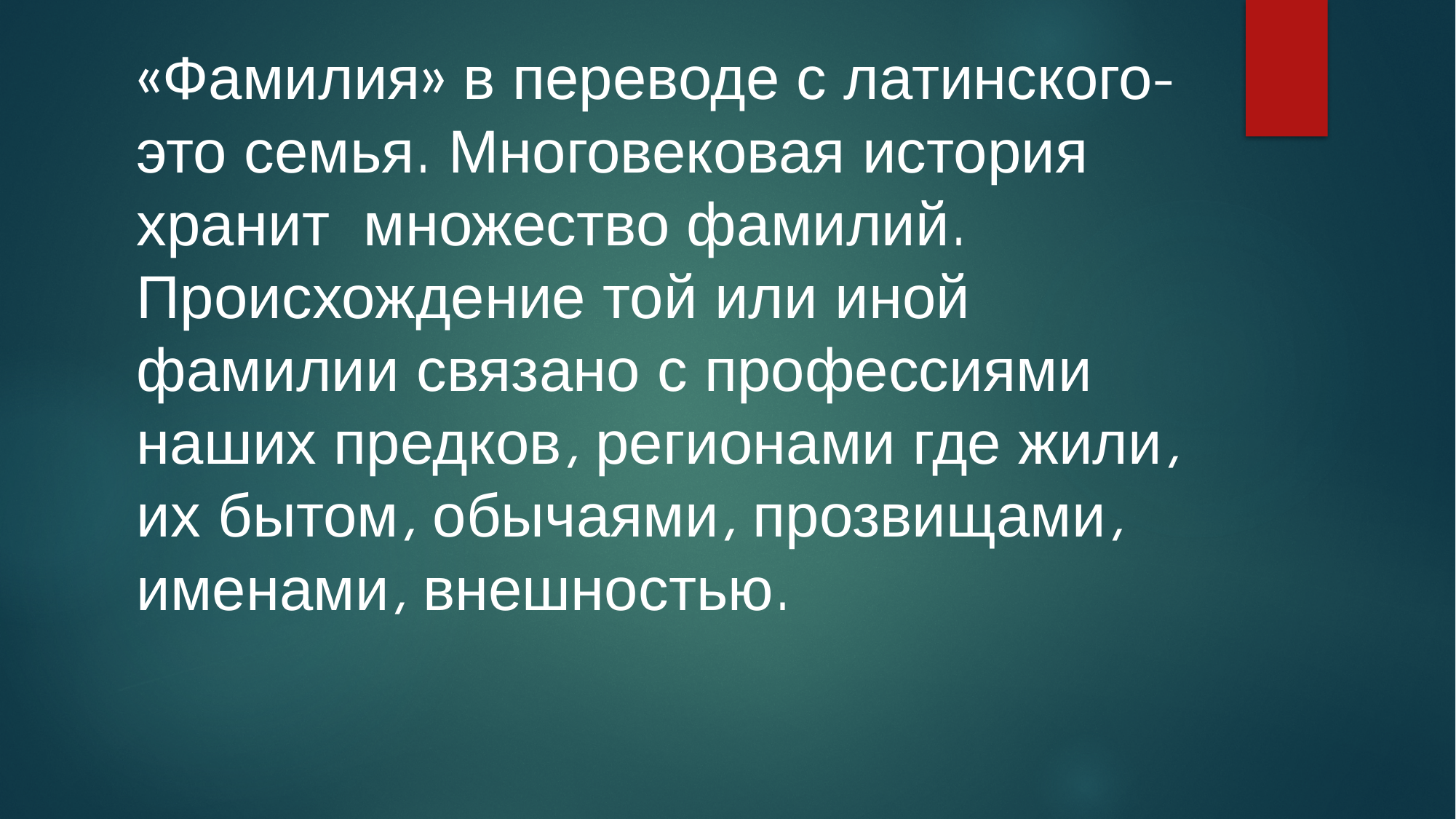

«Фамилия» в переводе с латинского- это семья. Многовековая история хранит  множество фамилий. Происхождение той или иной фамилии связано с профессиями наших предков, регионами где жили, их бытом, обычаями, прозвищами,   именами, внешностью.